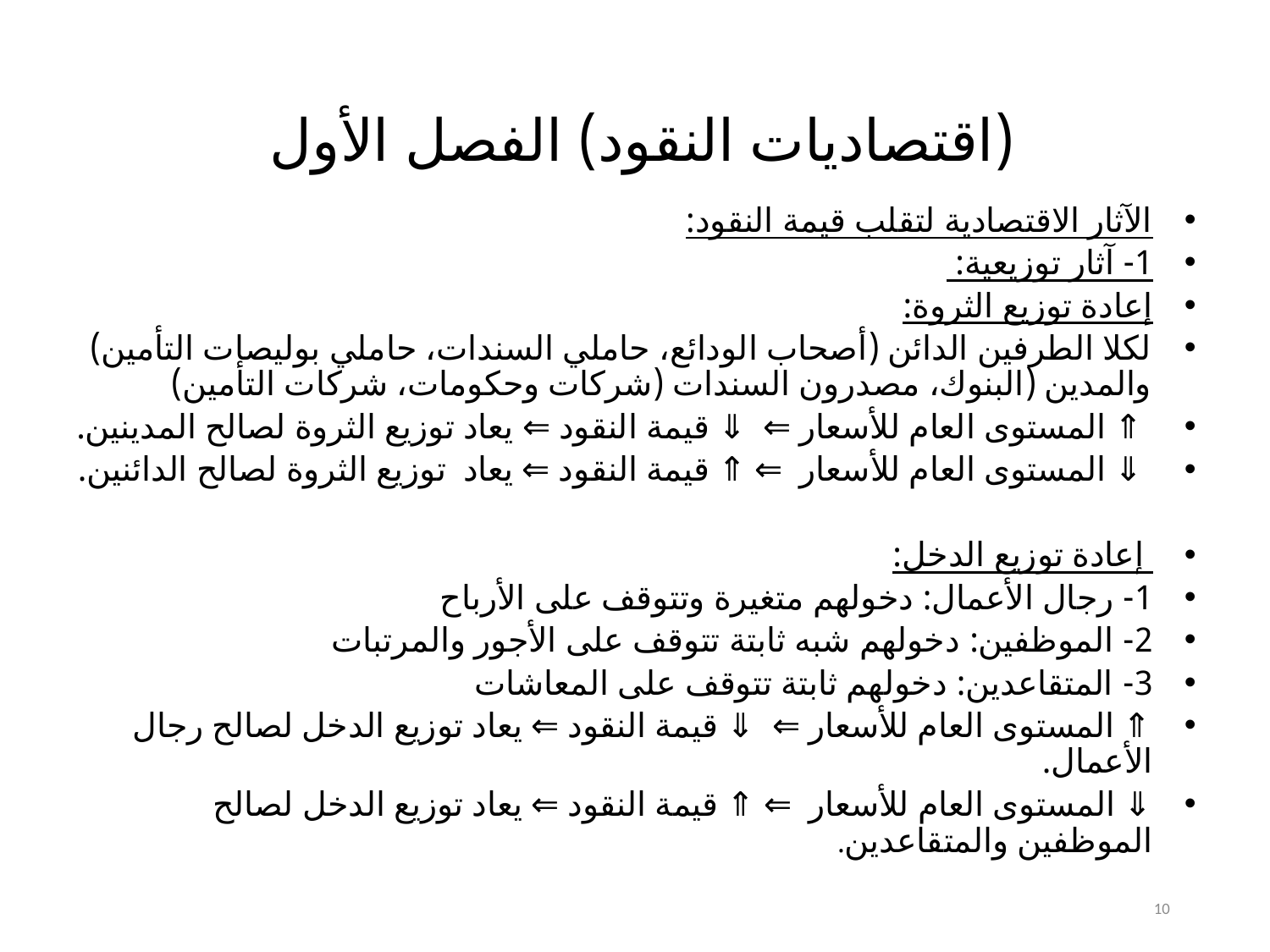

# (اقتصاديات النقود) الفصل الأول
الآثار الاقتصادية لتقلب قيمة النقود:
1- آثار توزيعية:
إعادة توزيع الثروة:
لكلا الطرفين الدائن (أصحاب الودائع، حاملي السندات، حاملي بوليصات التأمين) والمدين (البنوك، مصدرون السندات (شركات وحكومات، شركات التأمين)
 ⇑ المستوى العام للأسعار ⇐  ⇓ قيمة النقود ⇐ يعاد توزيع الثروة لصالح المدينين.
 ⇓ المستوى العام للأسعار  ⇐ ⇑ قيمة النقود ⇐ يعاد  توزيع الثروة لصالح الدائنين.

 إعادة توزيع الدخل:
1- رجال الأعمال: دخولهم متغيرة وتتوقف على الأرباح
2- الموظفين: دخولهم شبه ثابتة تتوقف على الأجور والمرتبات
3- المتقاعدين: دخولهم ثابتة تتوقف على المعاشات
⇑ المستوى العام للأسعار ⇐  ⇓ قيمة النقود ⇐ يعاد توزيع الدخل لصالح رجال الأعمال.
⇓ المستوى العام للأسعار  ⇐ ⇑ قيمة النقود ⇐ يعاد توزيع الدخل لصالح الموظفين والمتقاعدين.
10